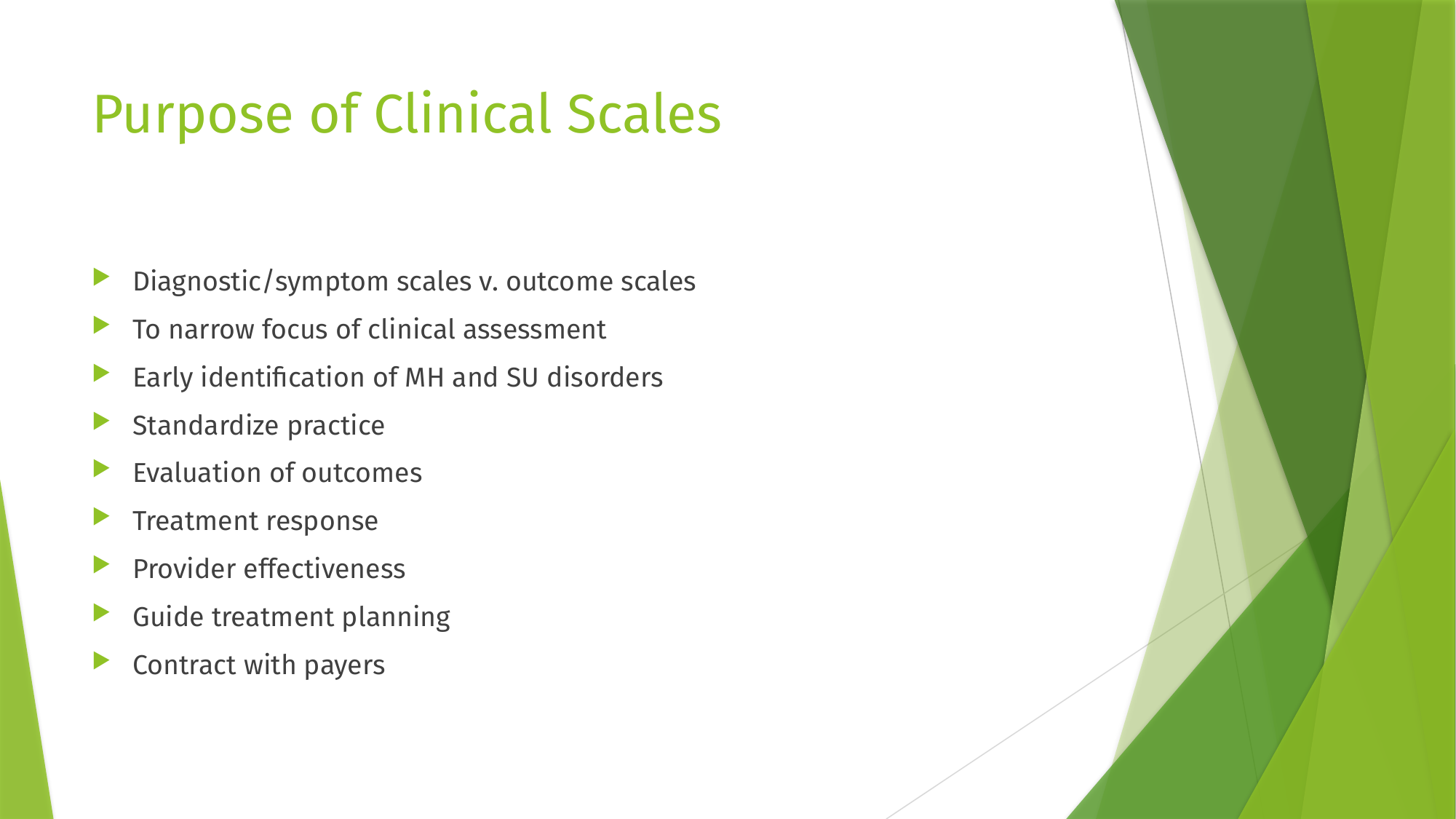

# Purpose of Clinical Scales
Diagnostic/symptom scales v. outcome scales
To narrow focus of clinical assessment
Early identification of MH and SU disorders
Standardize practice
Evaluation of outcomes
Treatment response
Provider effectiveness
Guide treatment planning
Contract with payers